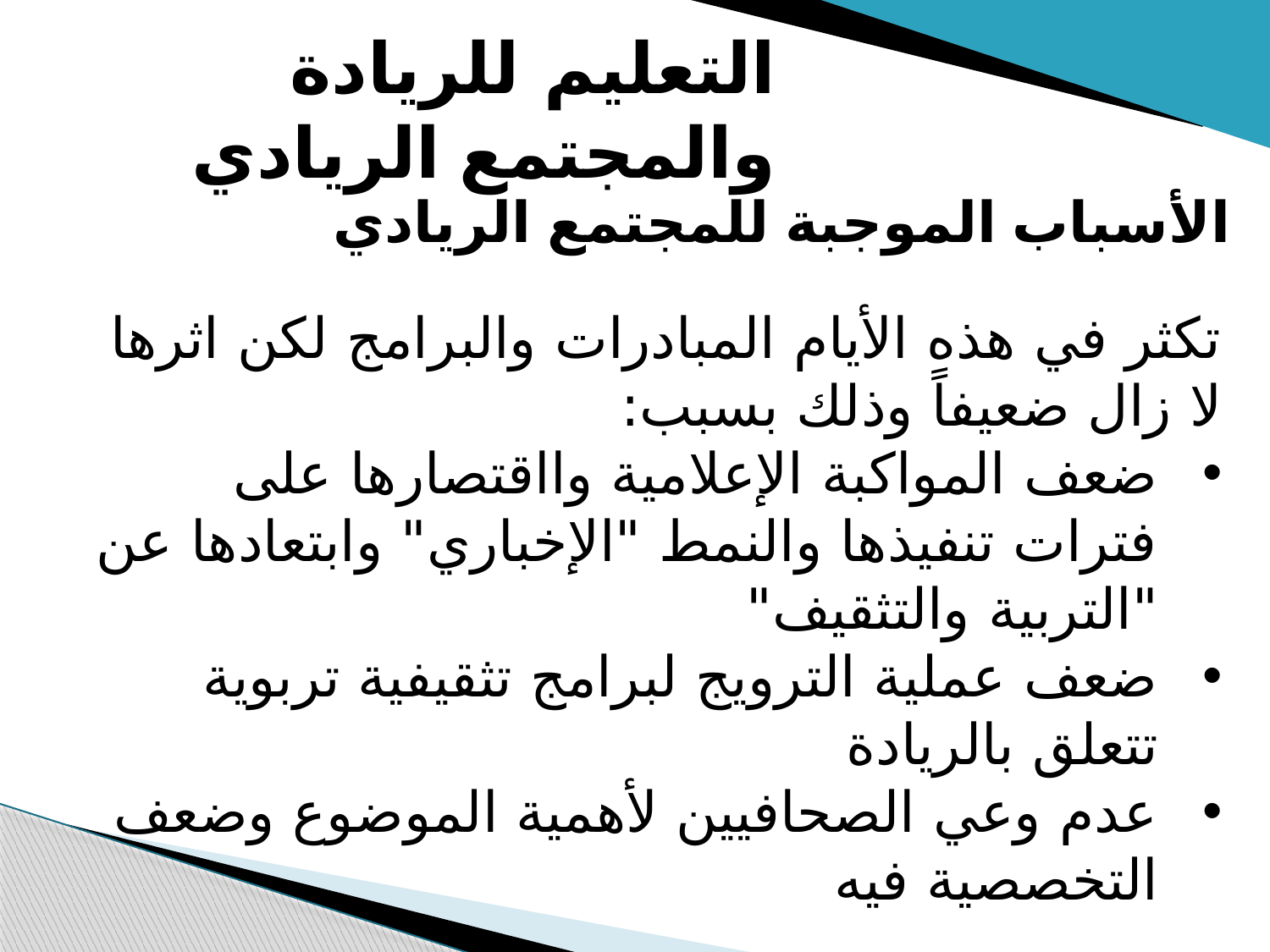

التعليم للريادة والمجتمع الريادي

الأسباب الموجبة للمجتمع الريادي
تكثر في هذه الأيام المبادرات والبرامج لكن اثرها لا زال ضعيفاً وذلك بسبب:
ضعف المواكبة الإعلامية وااقتصارها على فترات تنفيذها والنمط "الإخباري" وابتعادها عن "التربية والتثقيف"
ضعف عملية الترويج لبرامج تثقيفية تربوية تتعلق بالريادة
عدم وعي الصحافيين لأهمية الموضوع وضعف التخصصية فيه